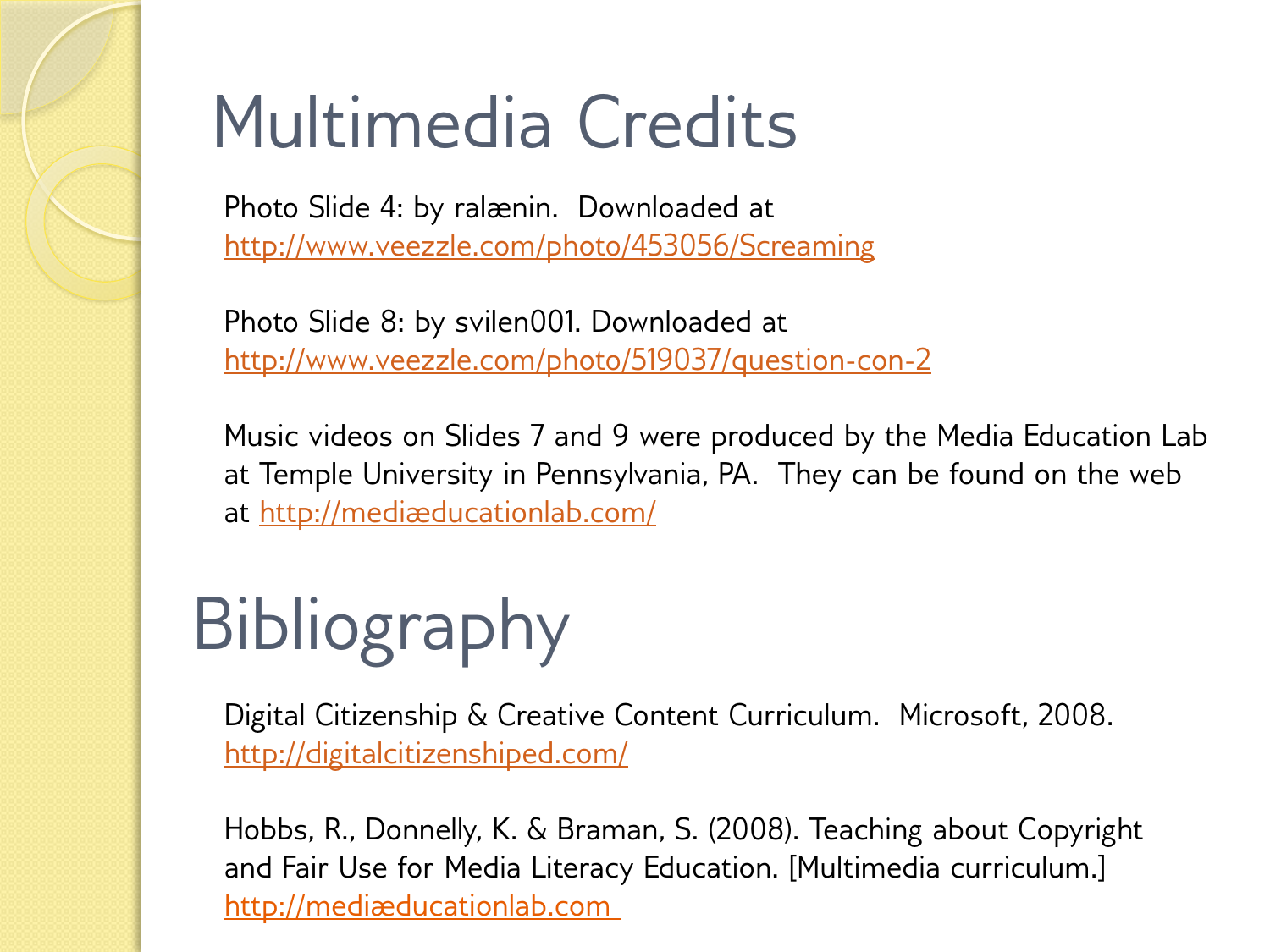

# Multimedia Credits
Photo Slide 4: by ralaenin.  Downloaded at http://www.veezzle.com/photo/453056/Screaming

Photo Slide 8: by svilen001. Downloaded at http://www.veezzle.com/photo/519037/question-con-2

Music videos on Slides 7 and 9 were produced by the Media Education Lab at Temple University in Pennsylvania, PA.  They can be found on the web at http://mediaeducationlab.com/
Bibliography
Digital Citizenship & Creative Content Curriculum.  Microsoft, 2008. http://digitalcitizenshiped.com/

Hobbs, R., Donnelly, K. & Braman, S. (2008). Teaching about Copyright and Fair Use for Media Literacy Education. [Multimedia curriculum.] http://mediaeducationlab.com